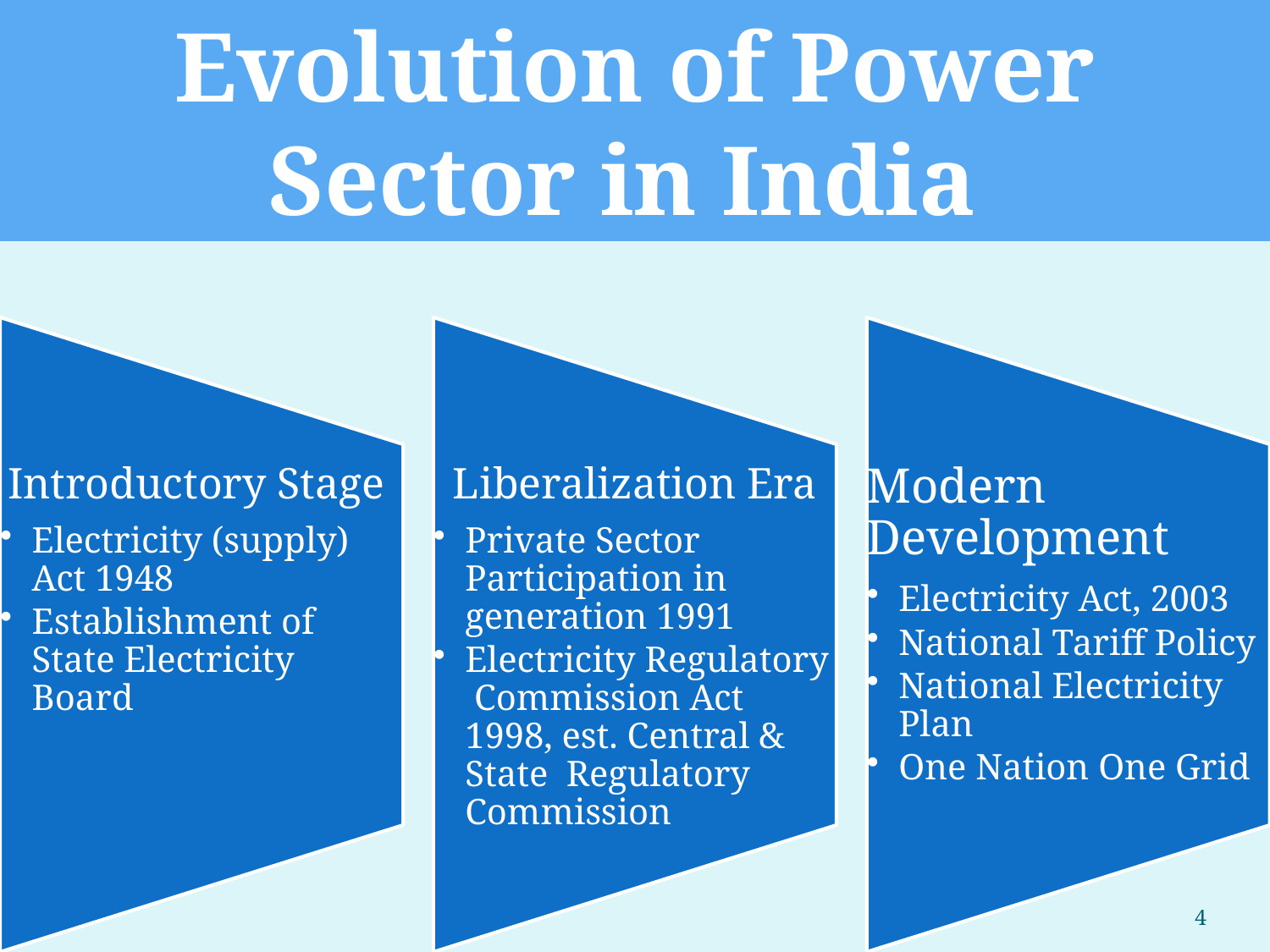

Evolution of Power Sector in India
Introductory Stage
Electricity (supply) Act 1948
Establishment of State Electricity Board
Liberalization Era
Private Sector Participation in generation 1991
Electricity Regulatory  Commission Act 1998, est. Central & State  Regulatory Commission
Modern Development
Electricity Act, 2003
National Tariff Policy
National Electricity Plan
One Nation One Grid
4